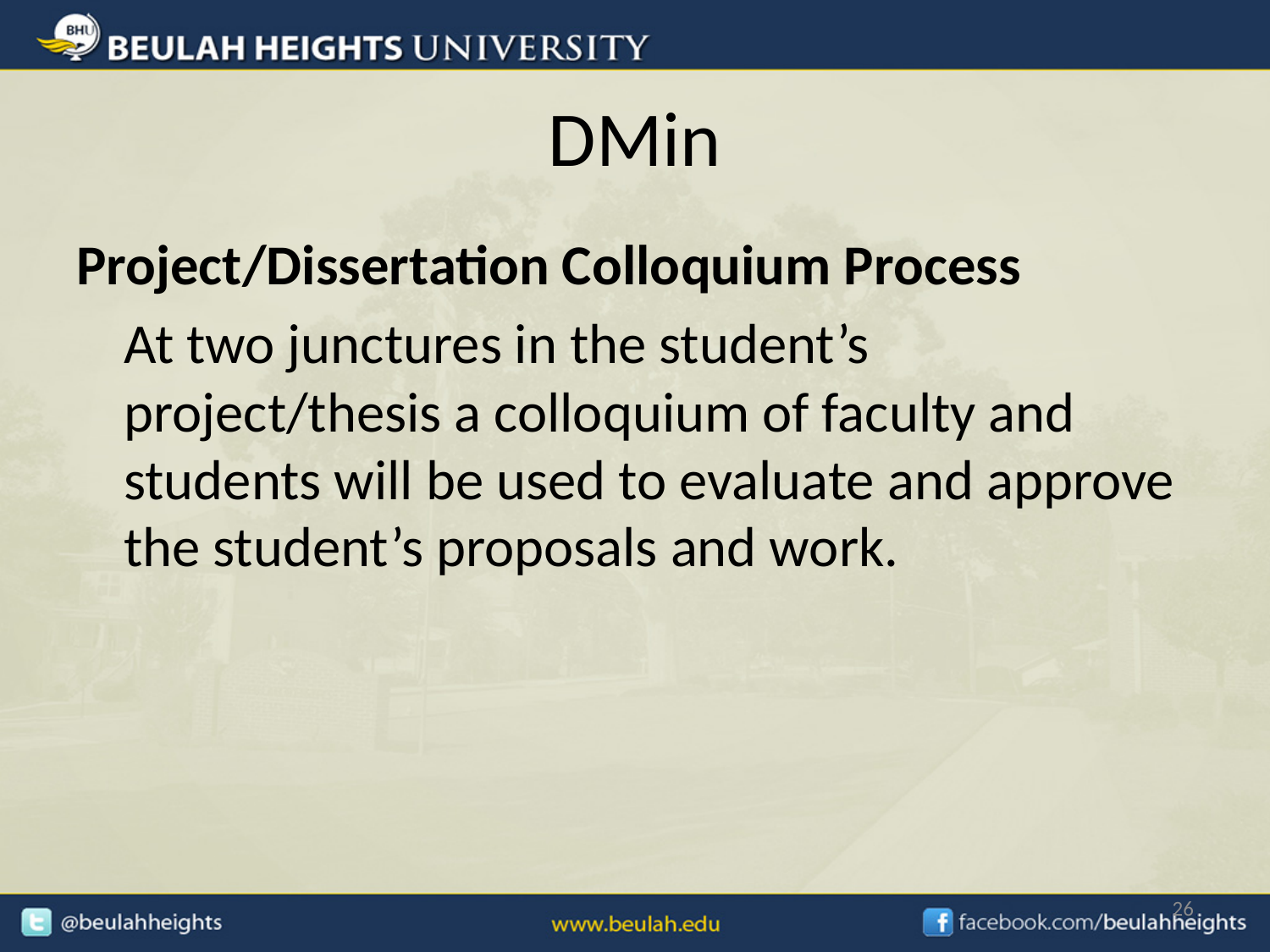

# DMin
Project/Dissertation Colloquium Process
	At two junctures in the student’s project/thesis a colloquium of faculty and students will be used to evaluate and approve the student’s proposals and work.
26